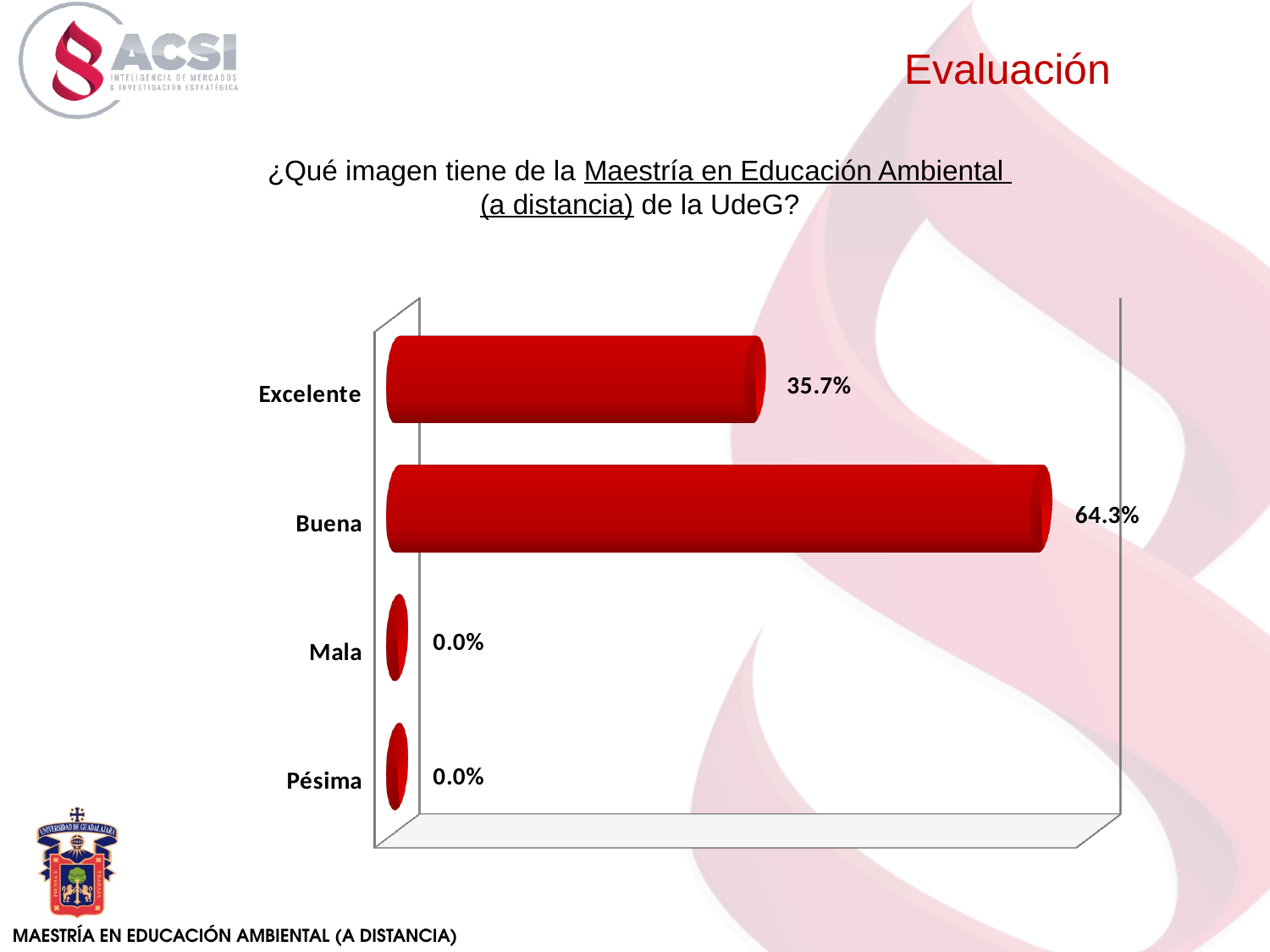

Evaluación
¿Qué imagen tiene de la Maestría en Educación Ambiental
(a distancia) de la UdeG?

[unsupported chart]